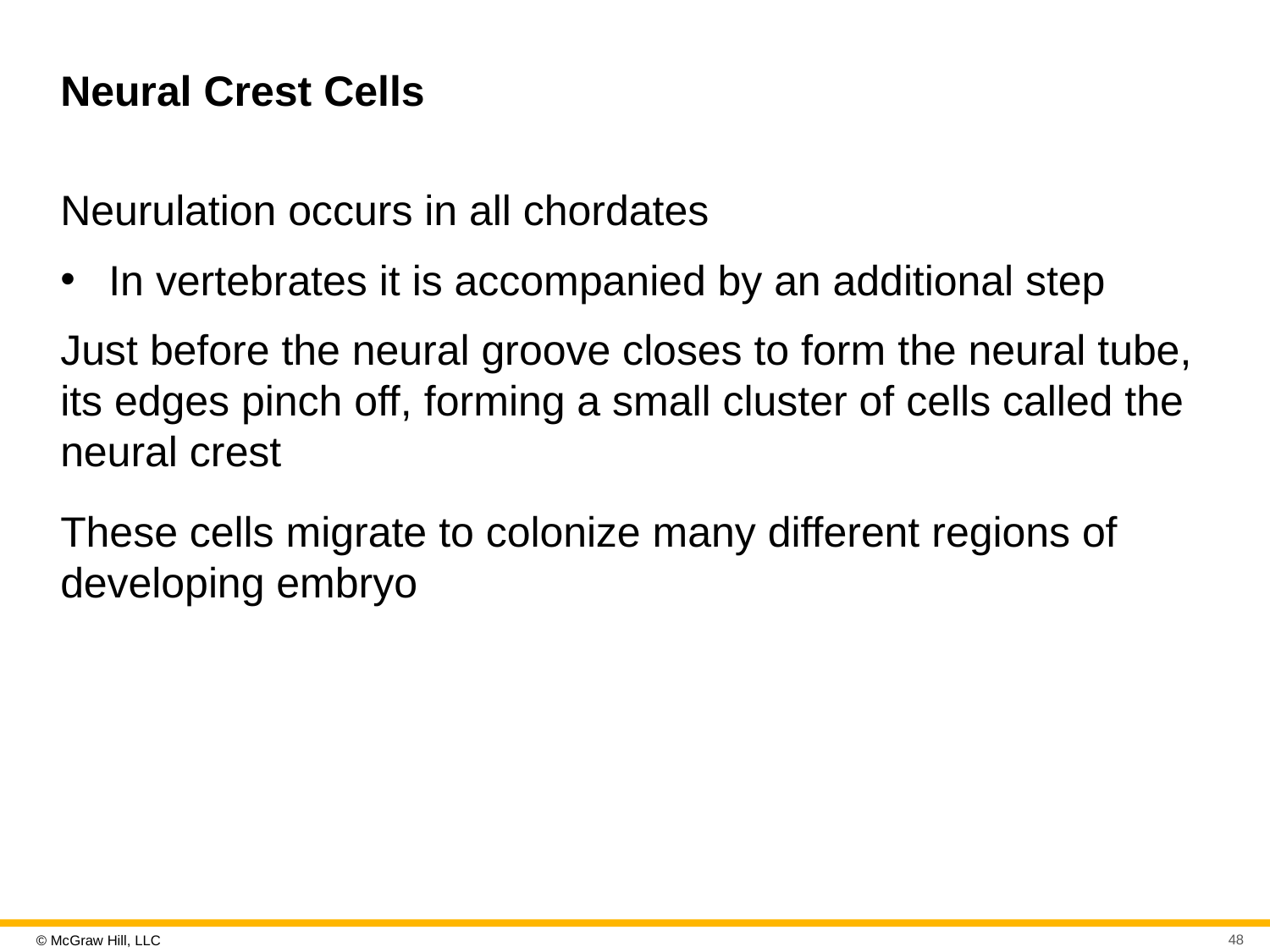

# Neural Crest Cells
Neurulation occurs in all chordates
In vertebrates it is accompanied by an additional step
Just before the neural groove closes to form the neural tube, its edges pinch off, forming a small cluster of cells called the neural crest
These cells migrate to colonize many different regions of developing embryo
48